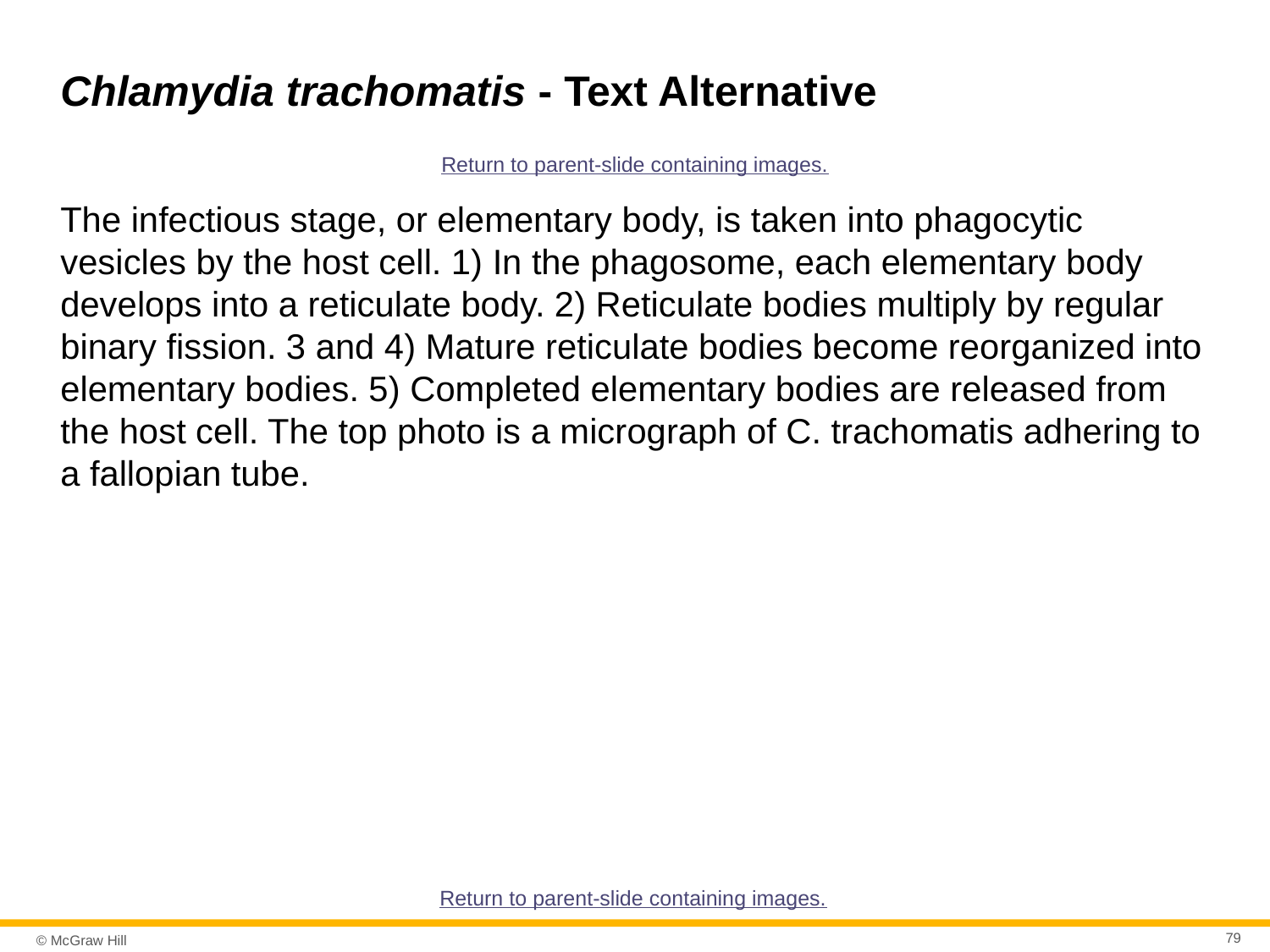

# Chlamydia trachomatis - Text Alternative
Return to parent-slide containing images.
The infectious stage, or elementary body, is taken into phagocytic vesicles by the host cell. 1) In the phagosome, each elementary body develops into a reticulate body. 2) Reticulate bodies multiply by regular binary fission. 3 and 4) Mature reticulate bodies become reorganized into elementary bodies. 5) Completed elementary bodies are released from the host cell. The top photo is a micrograph of C. trachomatis adhering to a fallopian tube.
Return to parent-slide containing images.